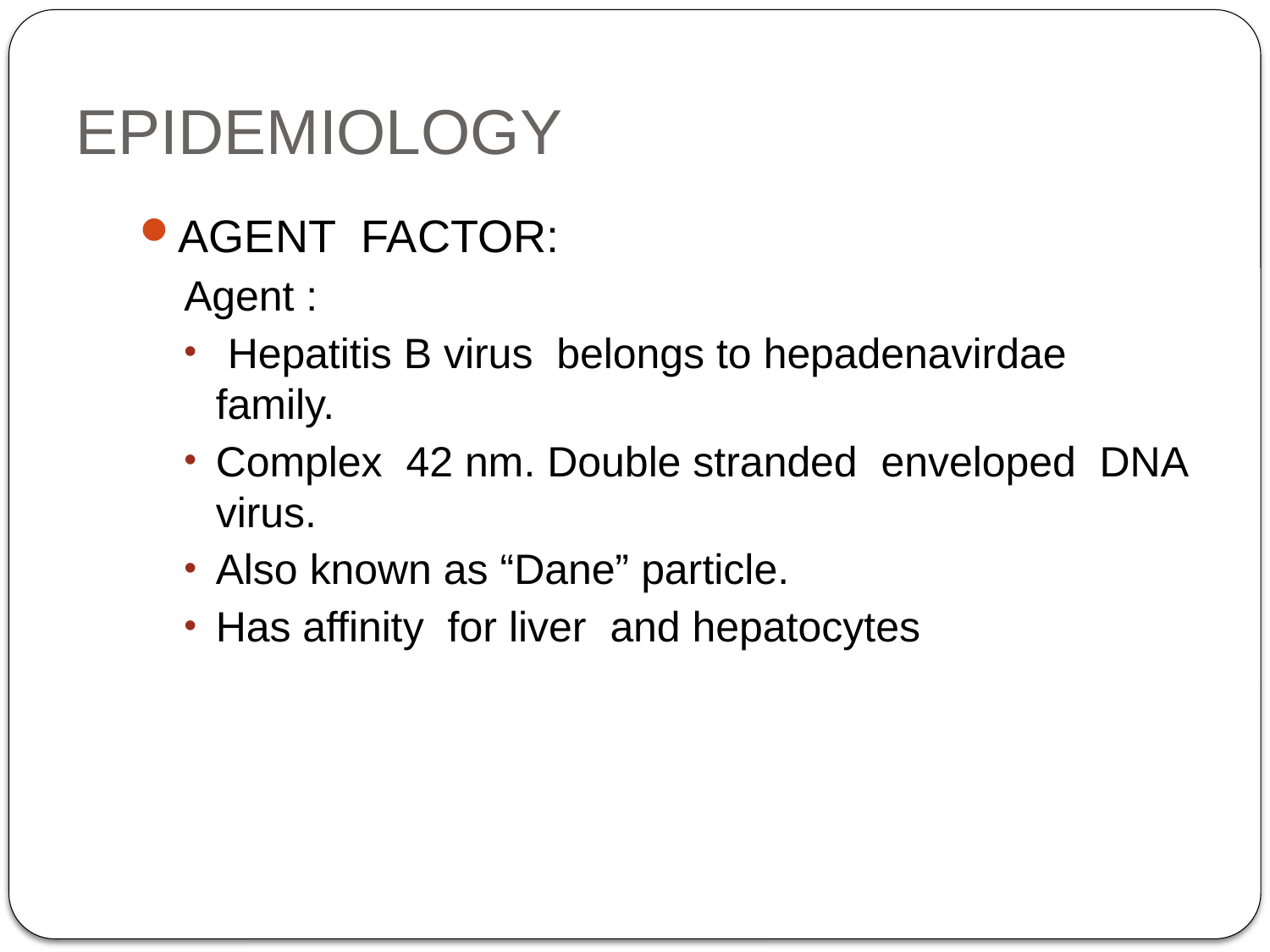

# EPIDEMIOLOGY
AGENT  FACTOR:
Agent :
 Hepatitis B virus  belongs to hepadenavirdae family.
Complex  42 nm. Double stranded  enveloped  DNA virus.
Also known as “Dane” particle.
Has affinity  for liver  and hepatocytes